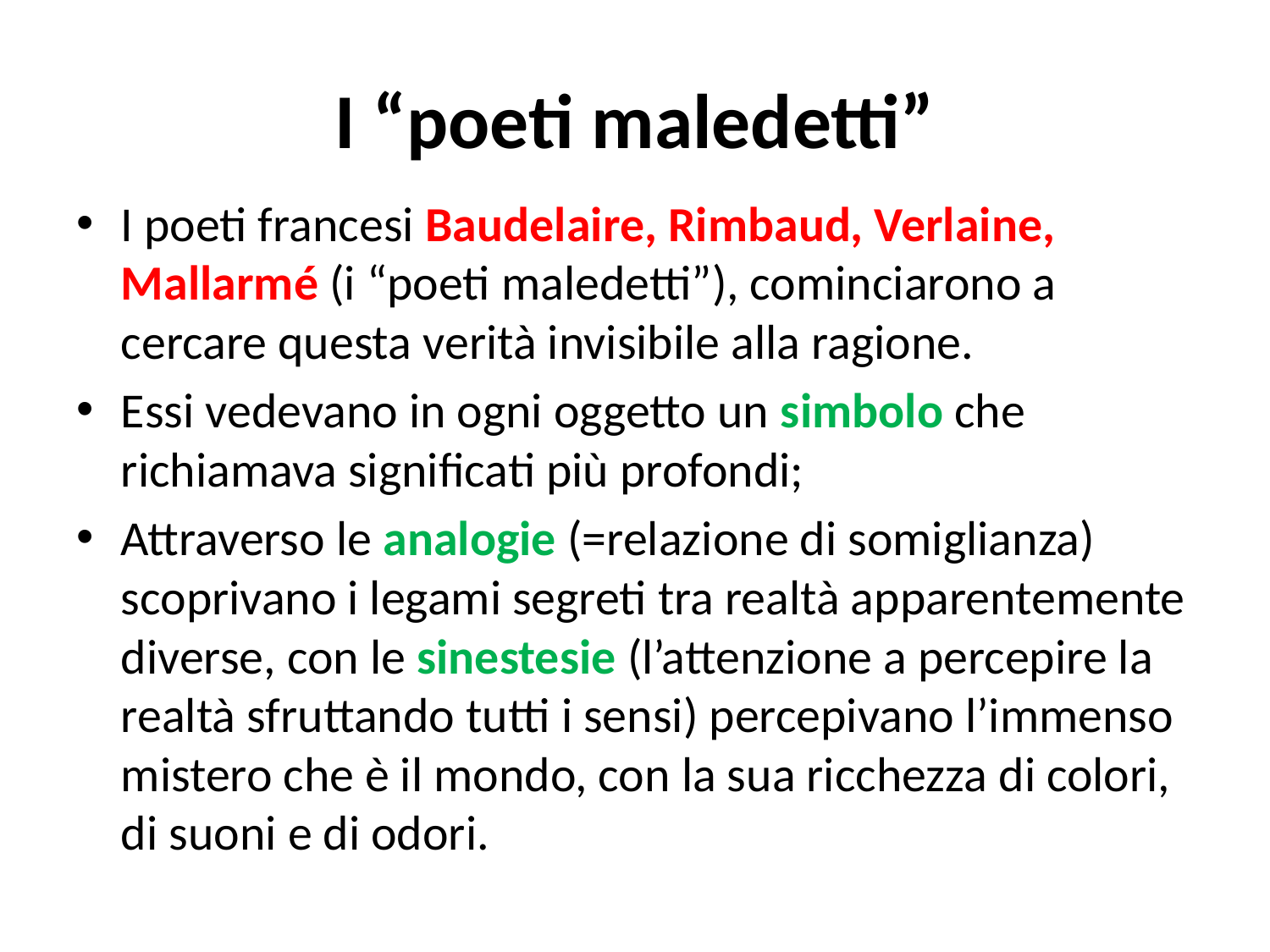

# I “poeti maledetti”
I poeti francesi Baudelaire, Rimbaud, Verlaine, Mallarmé (i “poeti maledetti”), cominciarono a cercare questa verità invisibile alla ragione.
Essi vedevano in ogni oggetto un simbolo che richiamava significati più profondi;
Attraverso le analogie (=relazione di somiglianza) scoprivano i legami segreti tra realtà apparentemente diverse, con le sinestesie (l’attenzione a percepire la realtà sfruttando tutti i sensi) percepivano l’immenso mistero che è il mondo, con la sua ricchezza di colori, di suoni e di odori.